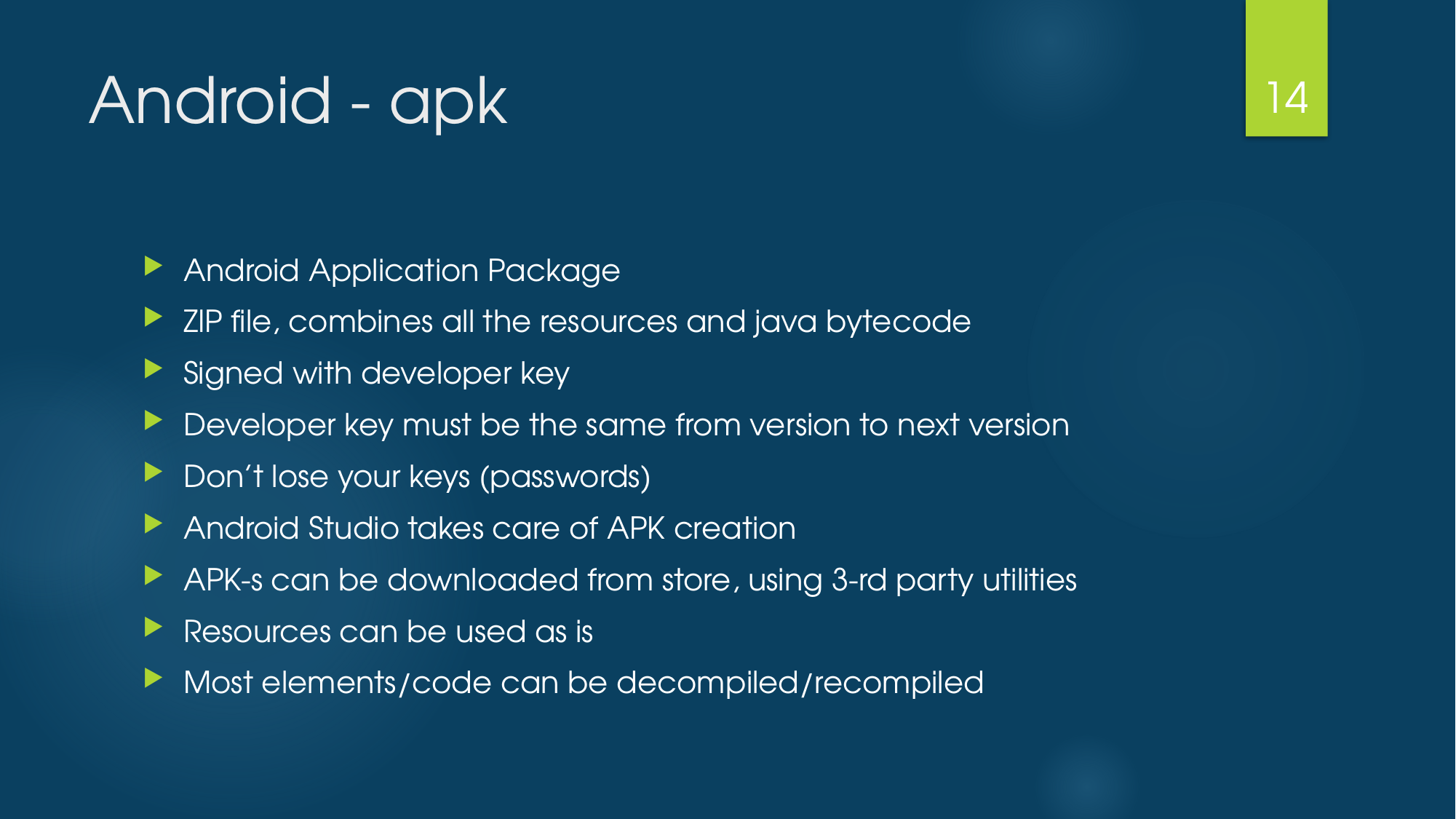

14
# Android - apk
Android Application Package
ZIP file, combines all the resources and java bytecode
Signed with developer key
Developer key must be the same from version to next version
Don’t lose your keys (passwords)
Android Studio takes care of APK creation
APK-s can be downloaded from store, using 3-rd party utilities
Resources can be used as is
Most elements/code can be decompiled/recompiled